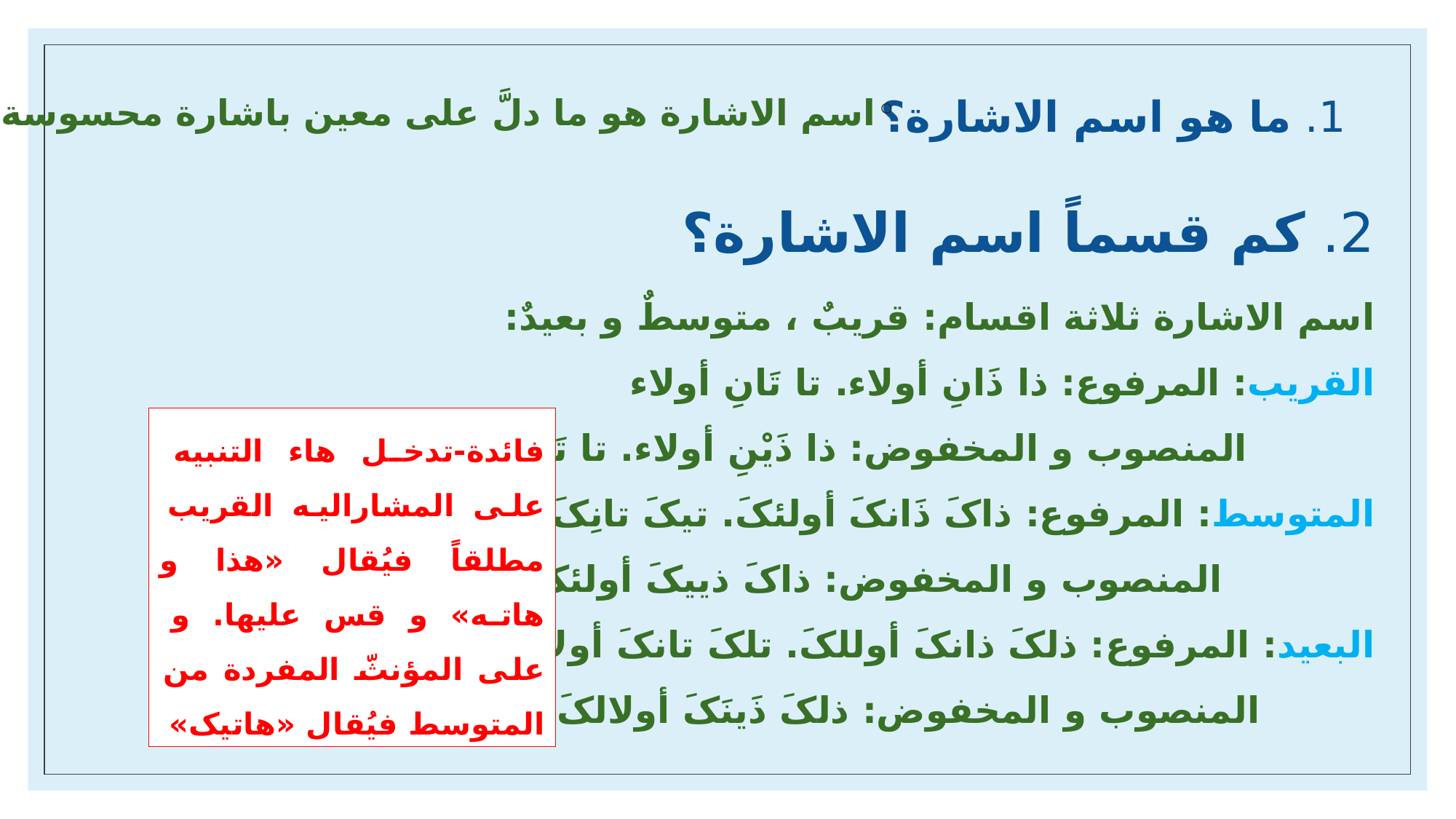

# 1. ما هو اسم الاشارة؟
اسم الاشارة هو ما دلَّ علی معین باشارة محسوسة الیه
2. کم قسماً اسم الاشارة؟
اسم الاشارة ثلاثة اقسام: قریبٌ ، متوسطٌ و بعیدٌ:
القریب: المرفوع: ذا ذَانِ أولاء. تا تَانِ أولاء
          المنصوب و المخفوض: ذا ذَیْنِ أولاء. تا تَیْنِ أولاء
المتوسط: المرفوع: ذاکَ ذَانکَ أولئکَ. تیکَ تانِکَ أولئکَ
            المنصوب و المخفوض: ذاکَ ذیيکَ أولئکَ. تیکَ تیئکَ أولئکَ
البعید: المرفوع: ذلکَ ذانکَ أوللکَ. تلکَ تانکَ أولالکَ
         المنصوب و المخفوض: ذلکَ ذَینَکَ أولالکَ. تلکَ تینَکَ أولالکَ
فائدة-تدخل هاء التنبیه علی المشارالیه القریب مطلقاً فیُقال «هذا و هاته» و قس علیها. و علی المؤنثّ المفردة من المتوسط فیُقال «هاتیک»